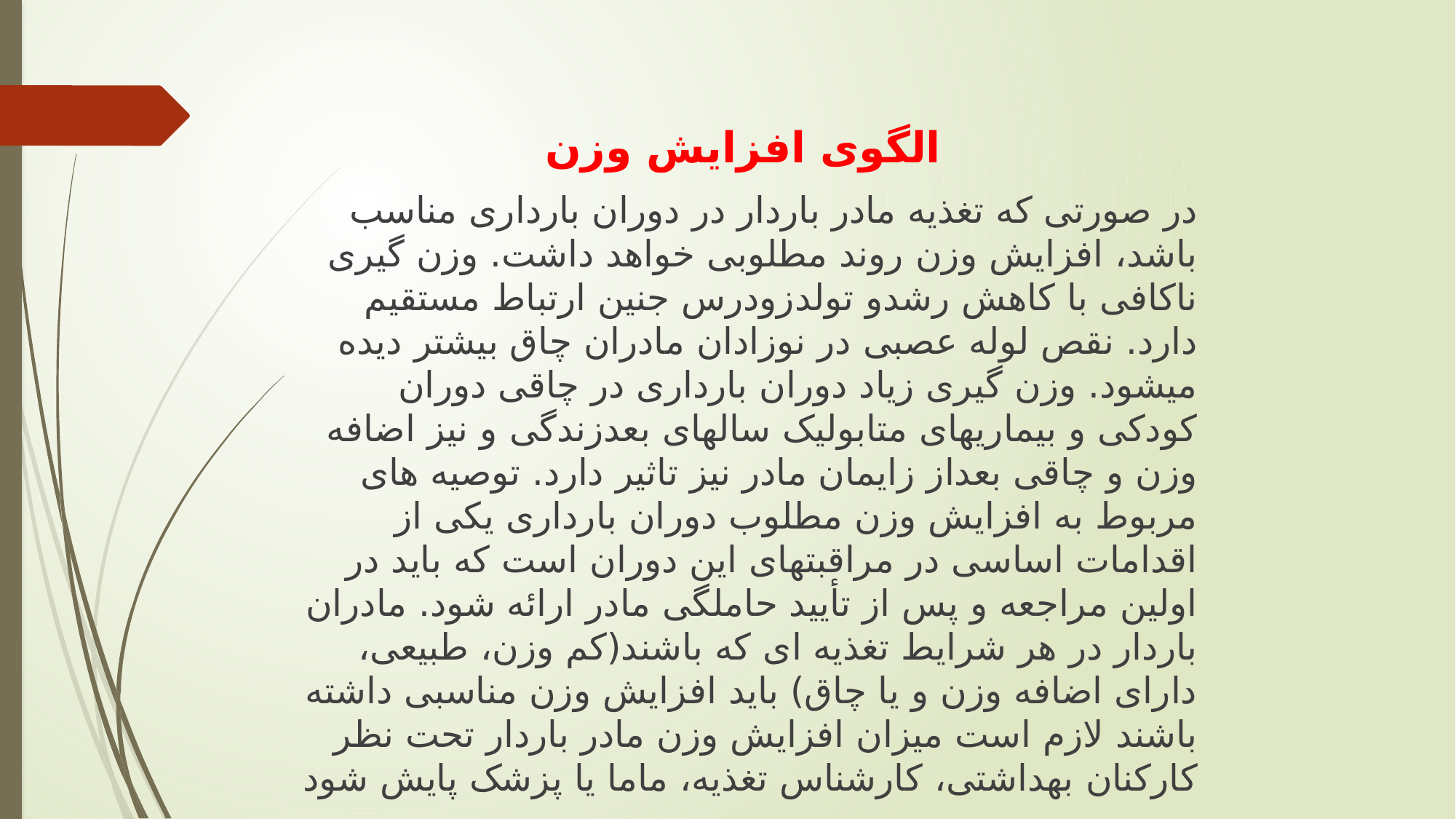

الگوی افزایش وزن
در صورتی که تغذیه مادر باردار در دوران بارداری مناسب باشد، افزایش وزن روند مطلوبی خواهد داشت. وزن گیری ناکافی با کاهش رشدو تولدزودرس جنین ارتباط مستقیم دارد. نقص لوله عصبی در نوزادان مادران چاق بیشتر دیده میشود. وزن گیری زیاد دوران بارداری در چاقی دوران کودکی و بیماریهای متابولیک سالهای بعدزندگی و نیز اضافه وزن و چاقی بعداز زایمان مادر نیز تاثیر دارد. توصیه های مربوط به افزایش وزن مطلوب دوران بارداری یکی از اقدامات اساسی در مراقبتهای این دوران است که باید در اولین مراجعه و پس از تأیید حاملگی مادر ارائه شود. مادران باردار در هر شرایط تغذیه ای که باشند(کم وزن، طبیعی، دارای اضافه وزن و یا چاق) باید افزایش وزن مناسبی داشته باشند لازم است میزان افزایش وزن مادر باردار تحت نظر کارکنان بهداشتی، کارشناس تغذیه، ماما یا پزشک پایش شود